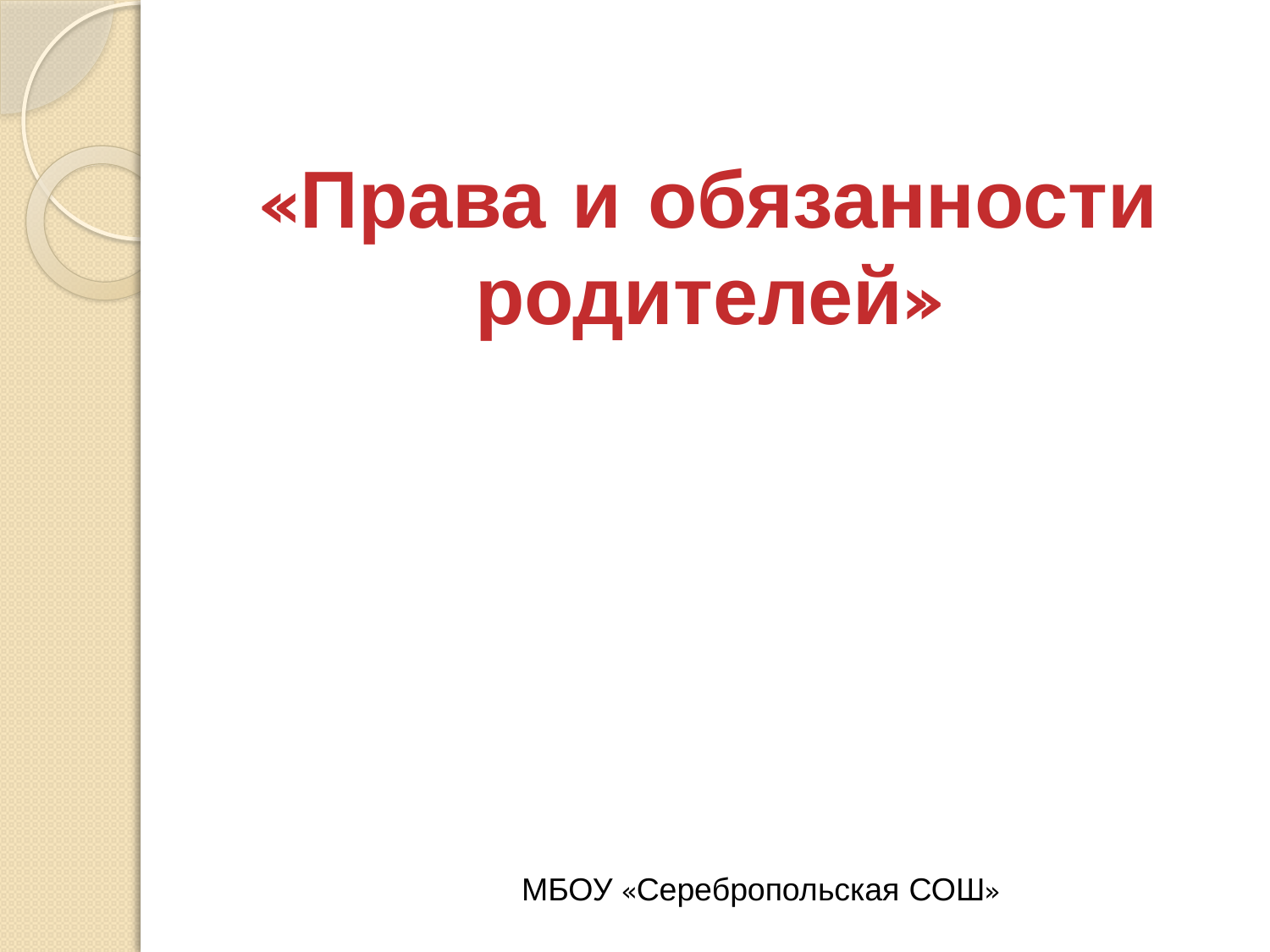

# «Права и обязанности родителей»
МБОУ «Серебропольская СОШ»